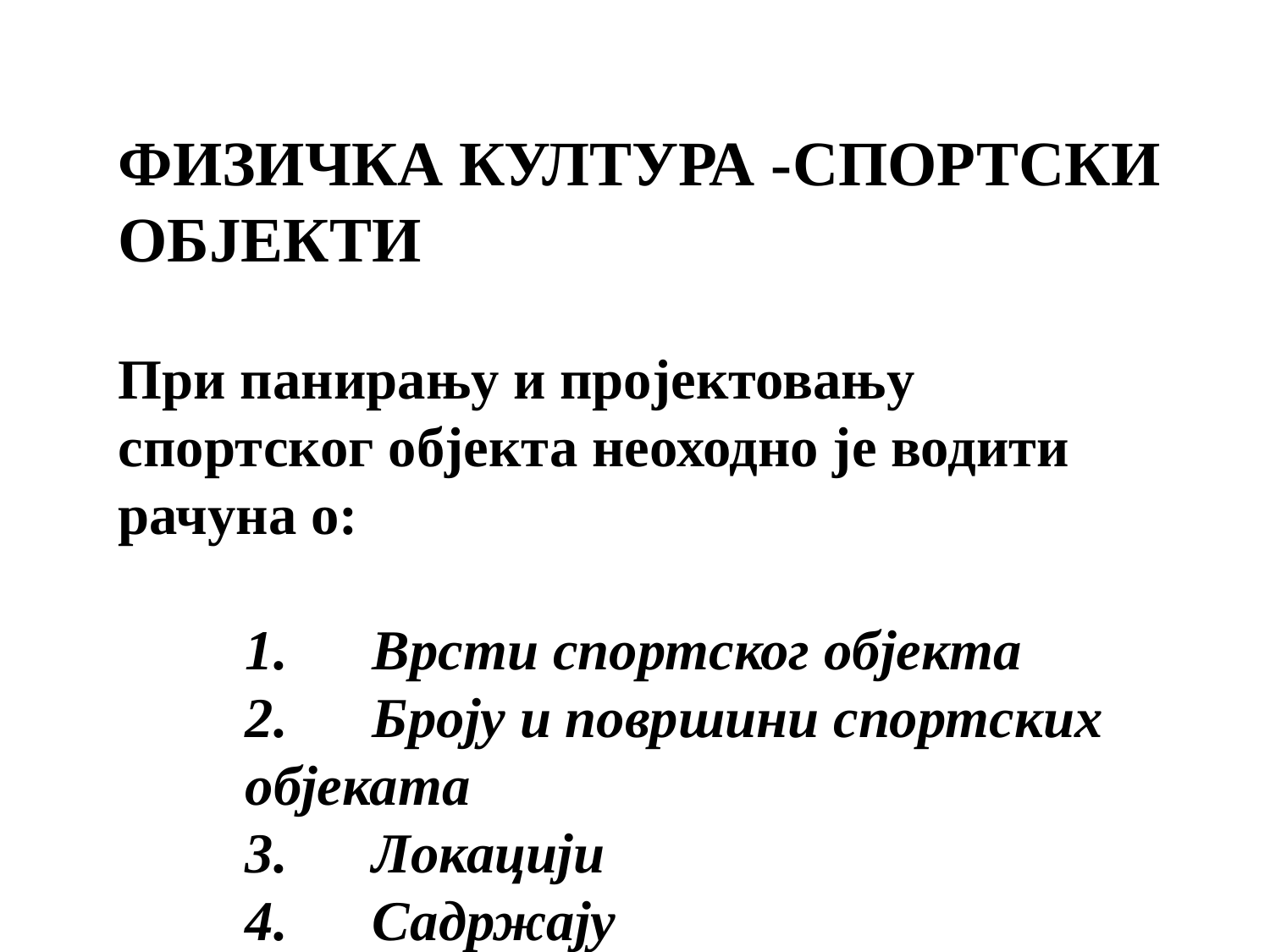

ФИЗИЧКА КУЛТУРА -СПОРТСКИ ОБЈЕКТИ

При панирању и пројектовању спортског објекта неоходно је водити рачуна о:

1.	Врсти спортског објекта
2.	Броју и површини спортских објеката
3.	Локацији
4.	Садржају